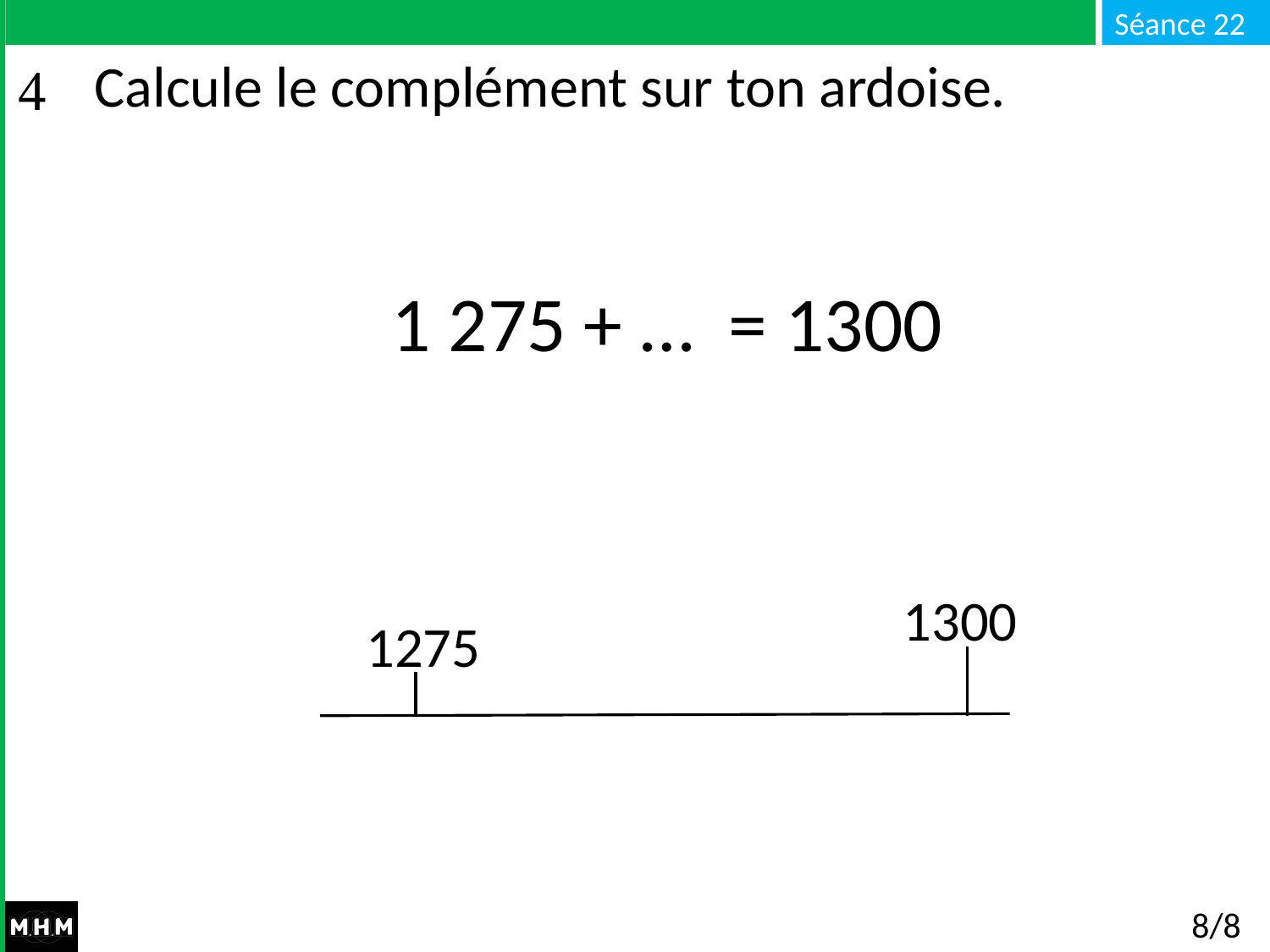

# Calcule le complément sur ton ardoise.
 1 275 + …  = 1300
1300
1275
8/8